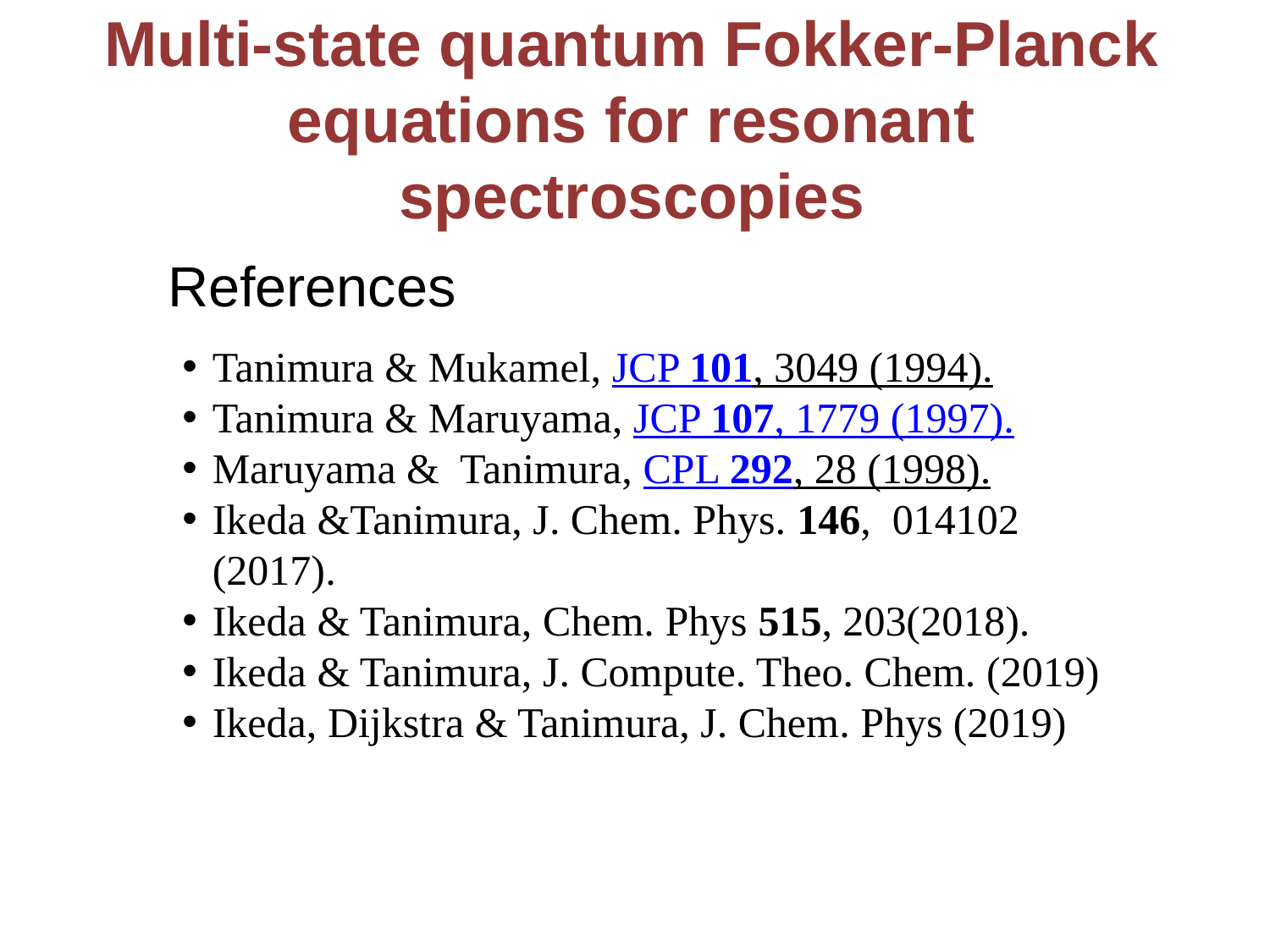

# Multi-state quantum Fokker-Planck equations for resonant spectroscopies
References
Tanimura & Mukamel, JCP 101, 3049 (1994).
Tanimura & Maruyama, JCP 107, 1779 (1997).
Maruyama &  Tanimura, CPL 292, 28 (1998).
Ikeda &Tanimura, J. Chem. Phys. 146,  014102  (2017).
Ikeda & Tanimura, Chem. Phys 515, 203(2018).
Ikeda & Tanimura, J. Compute. Theo. Chem. (2019)
Ikeda, Dijkstra & Tanimura, J. Chem. Phys (2019)